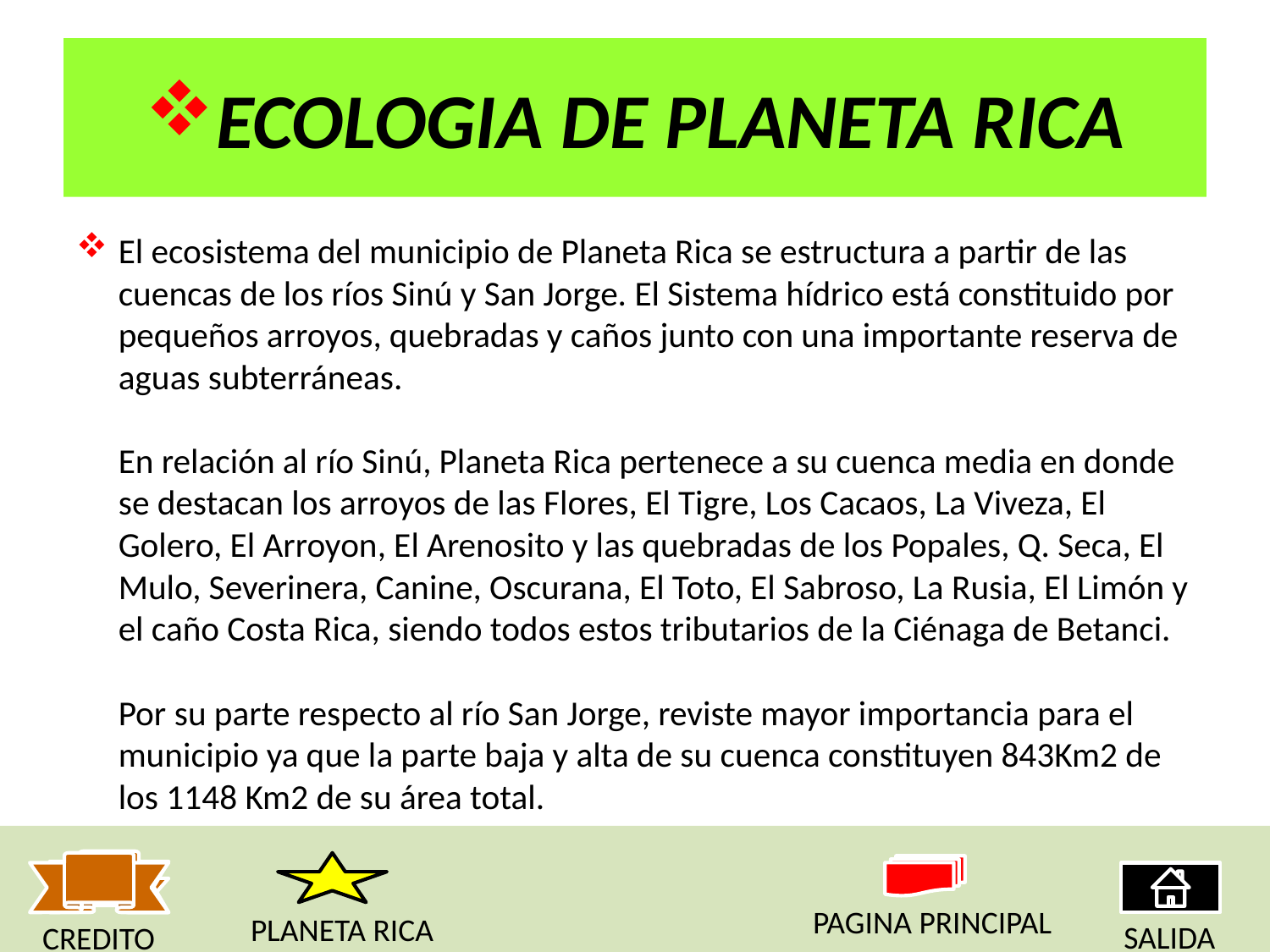

# ECOLOGIA DE PLANETA RICA
El ecosistema del municipio de Planeta Rica se estructura a partir de las cuencas de los ríos Sinú y San Jorge. El Sistema hídrico está constituido por pequeños arroyos, quebradas y caños junto con una importante reserva de aguas subterráneas.
En relación al río Sinú, Planeta Rica pertenece a su cuenca media en donde se destacan los arroyos de las Flores, El Tigre, Los Cacaos, La Viveza, El Golero, El Arroyon, El Arenosito y las quebradas de los Popales, Q. Seca, El Mulo, Severinera, Canine, Oscurana, El Toto, El Sabroso, La Rusia, El Limón y el caño Costa Rica, siendo todos estos tributarios de la Ciénaga de Betanci.
Por su parte respecto al río San Jorge, reviste mayor importancia para el municipio ya que la parte baja y alta de su cuenca constituyen 843Km2 de los 1148 Km2 de su área total.

PAGINA PRINCIPAL
PLANETA RICA
SALIDA
CREDITO